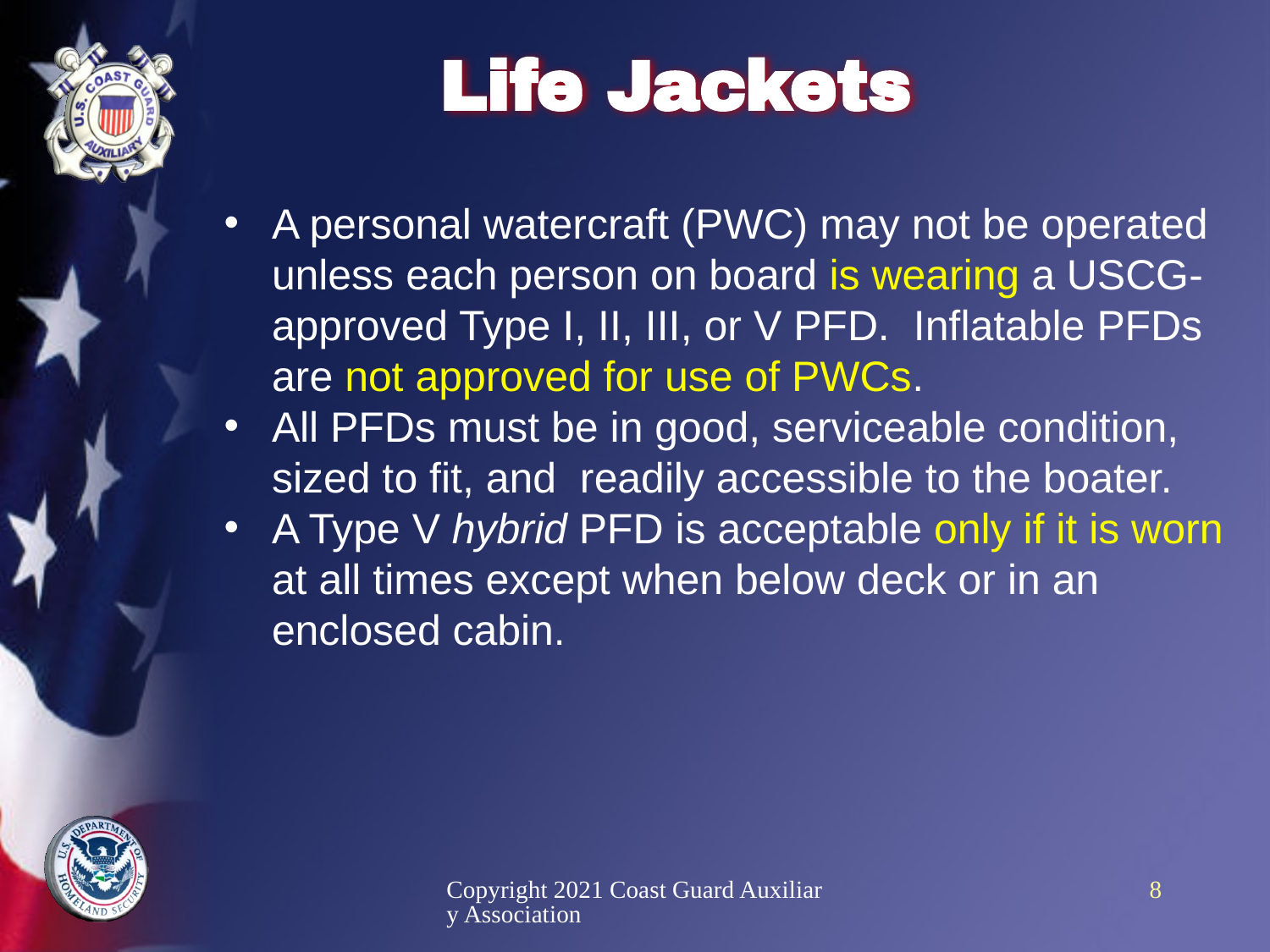

# Life Jackets
A personal watercraft (PWC) may not be operated unless each person on board is wearing a USCG-approved Type I, II, III, or V PFD.  Inflatable PFDs are not approved for use of PWCs.
All PFDs must be in good, serviceable condition, sized to fit, and  readily accessible to the boater.
A Type V hybrid PFD is acceptable only if it is worn at all times except when below deck or in an enclosed cabin.

Copyright 2021 Coast Guard Auxiliary Association
8